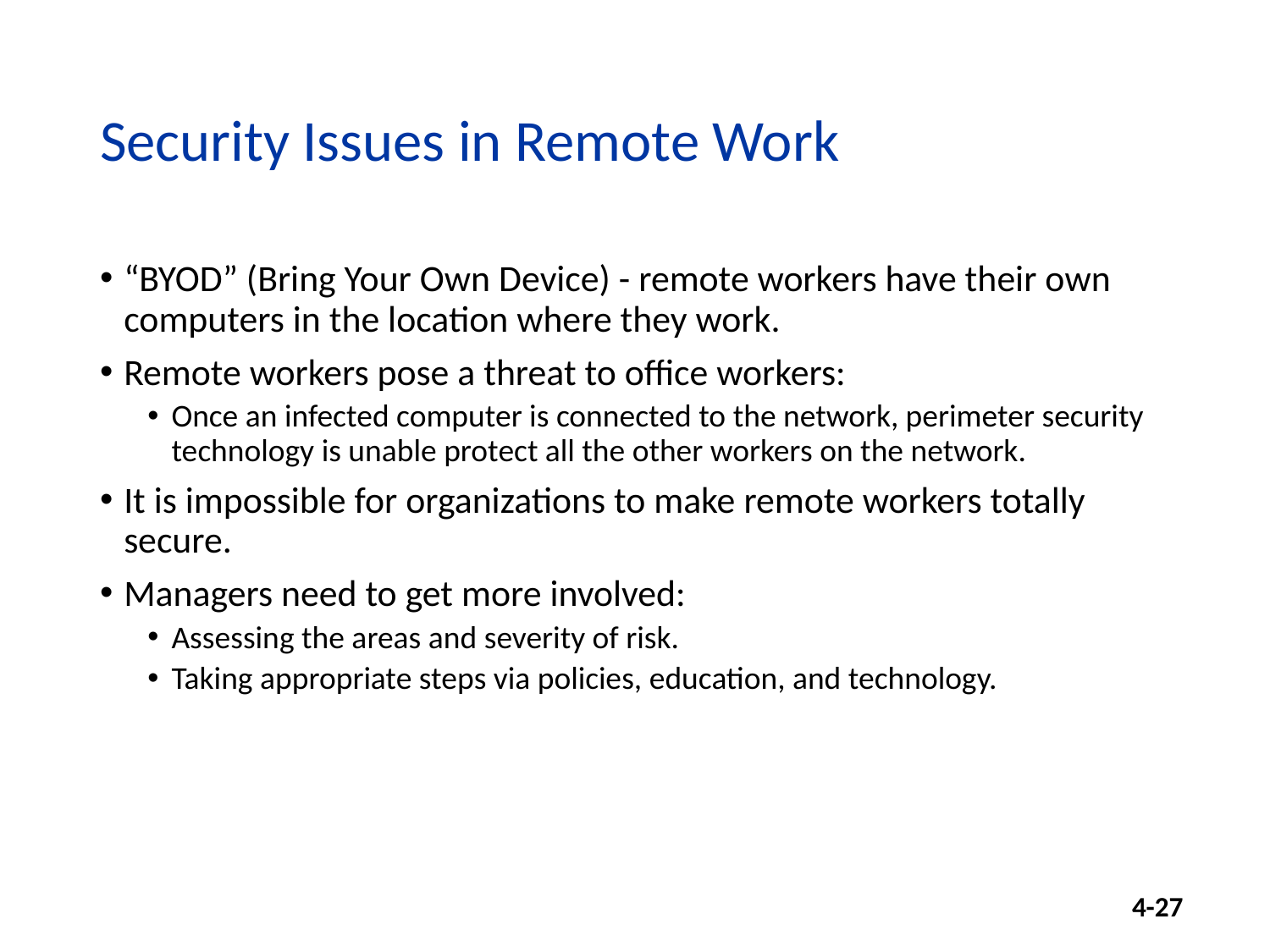

# Security Issues in Remote Work
“BYOD” (Bring Your Own Device) - remote workers have their own computers in the location where they work.
Remote workers pose a threat to office workers:
Once an infected computer is connected to the network, perimeter security technology is unable protect all the other workers on the network.
It is impossible for organizations to make remote workers totally secure.
Managers need to get more involved:
Assessing the areas and severity of risk.
Taking appropriate steps via policies, education, and technology.